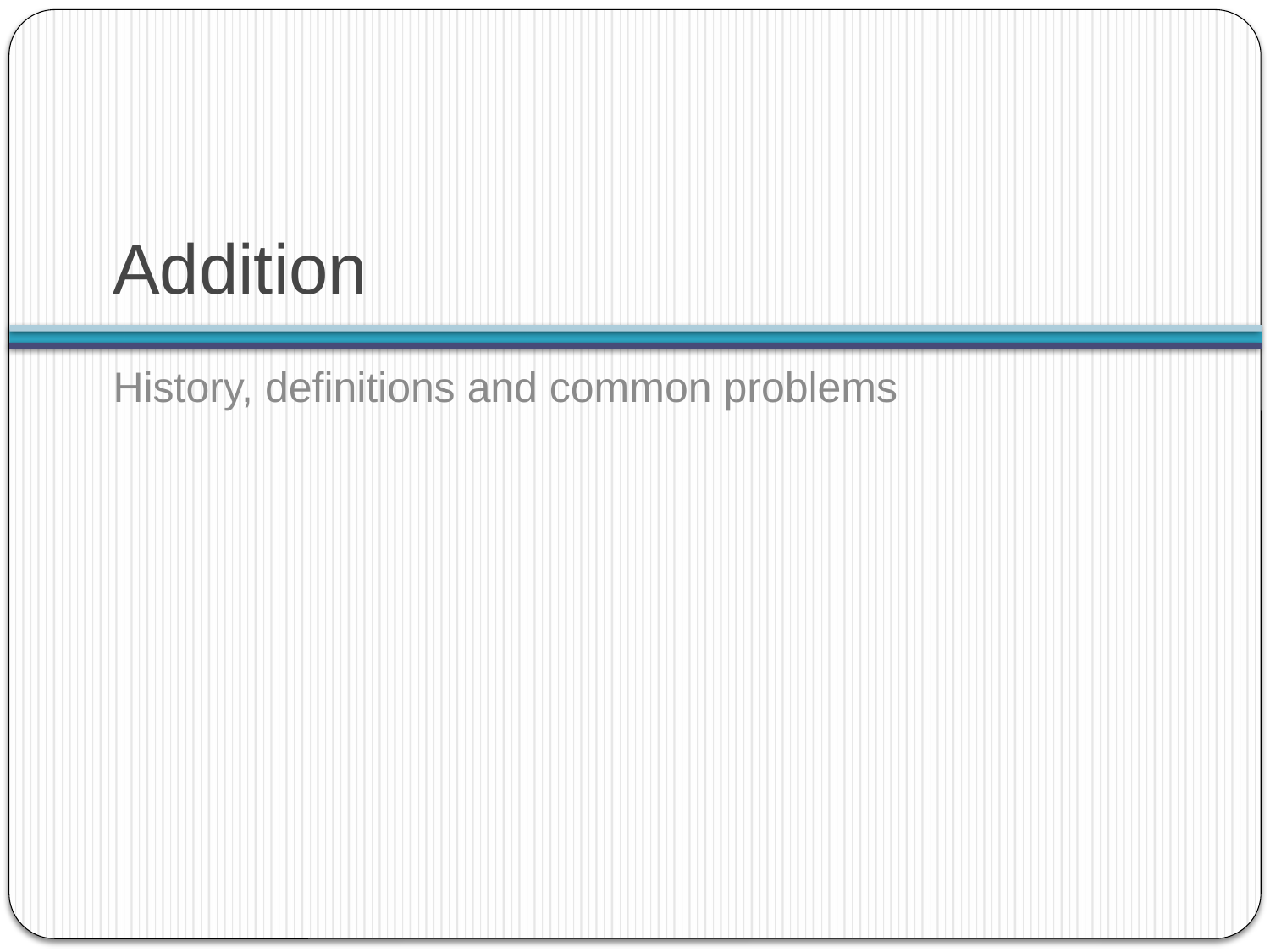

# Addition
History, definitions and common problems